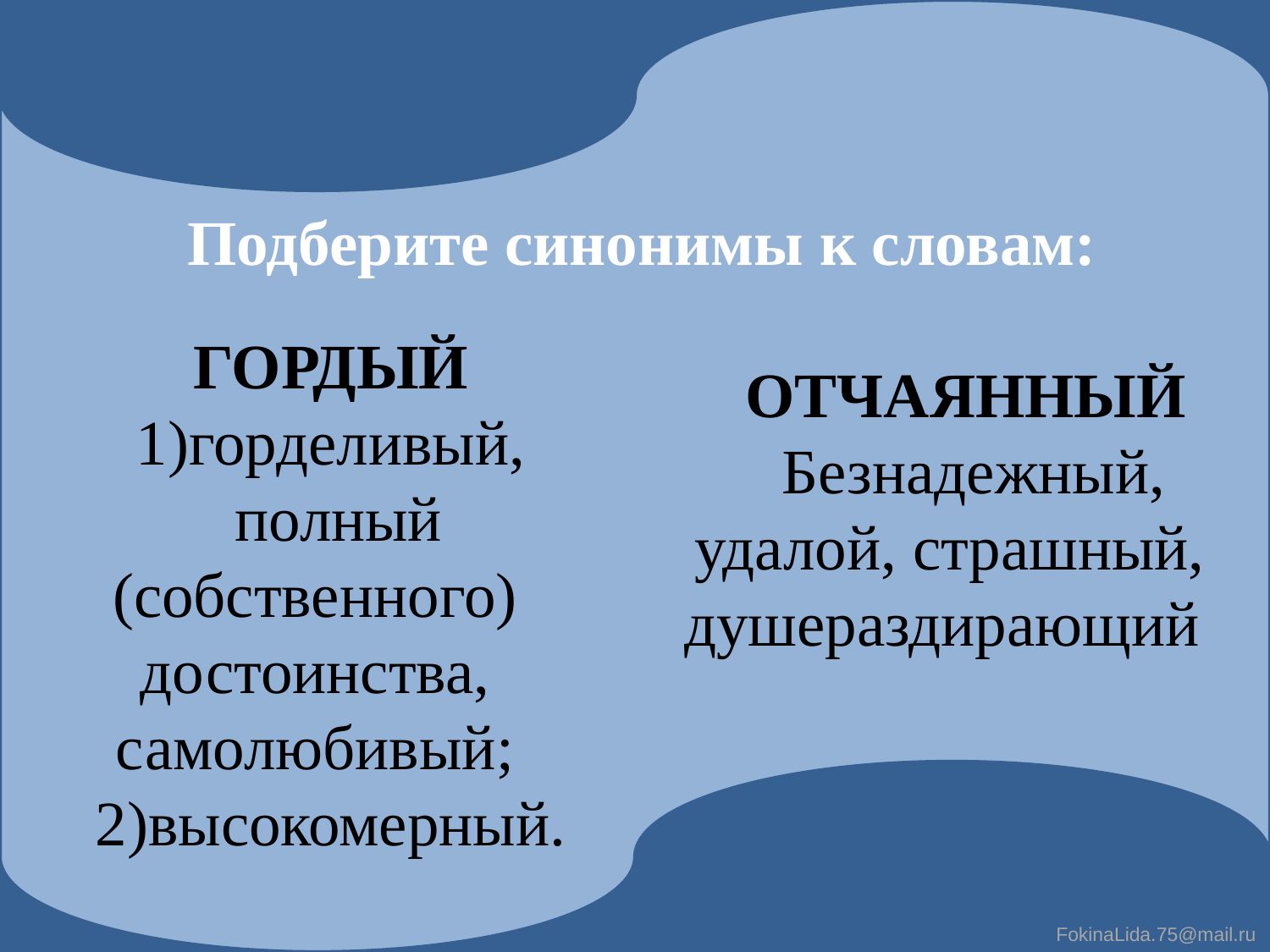

Подберите синонимы к словам:
ГОРДЫЙ
горде­ливый,
полный (собственного) достоинства, самолюбивый;
2)высокомерный.
ОТЧАЯННЫЙ
Безнадежный, удалой, страшный, душераздирающий